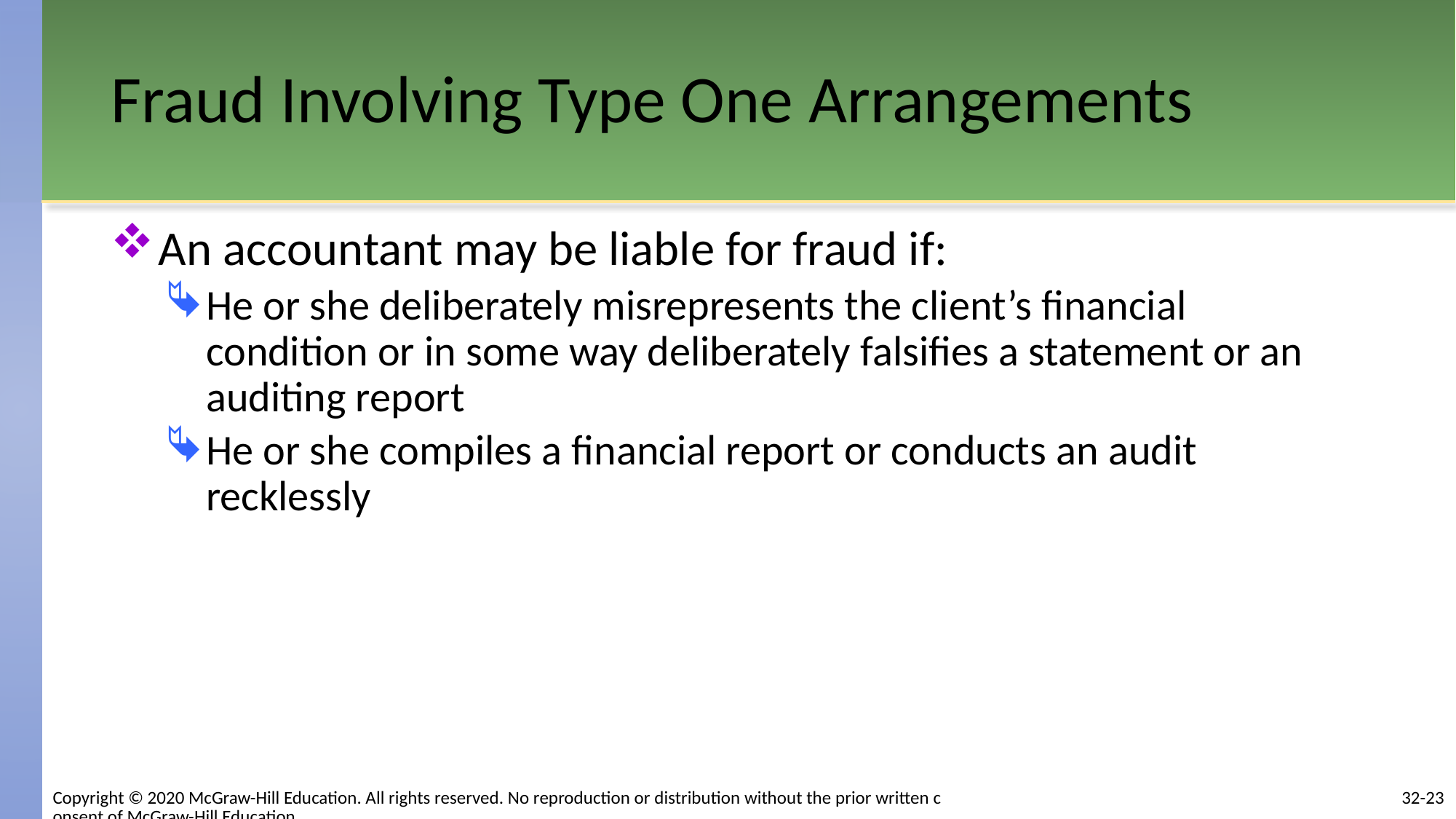

# Fraud Involving Type One Arrangements
An accountant may be liable for fraud if:
He or she deliberately misrepresents the client’s financial condition or in some way deliberately falsifies a statement or an auditing report
He or she compiles a financial report or conducts an audit recklessly
32-23
Copyright © 2020 McGraw-Hill Education. All rights reserved. No reproduction or distribution without the prior written consent of McGraw-Hill Education.